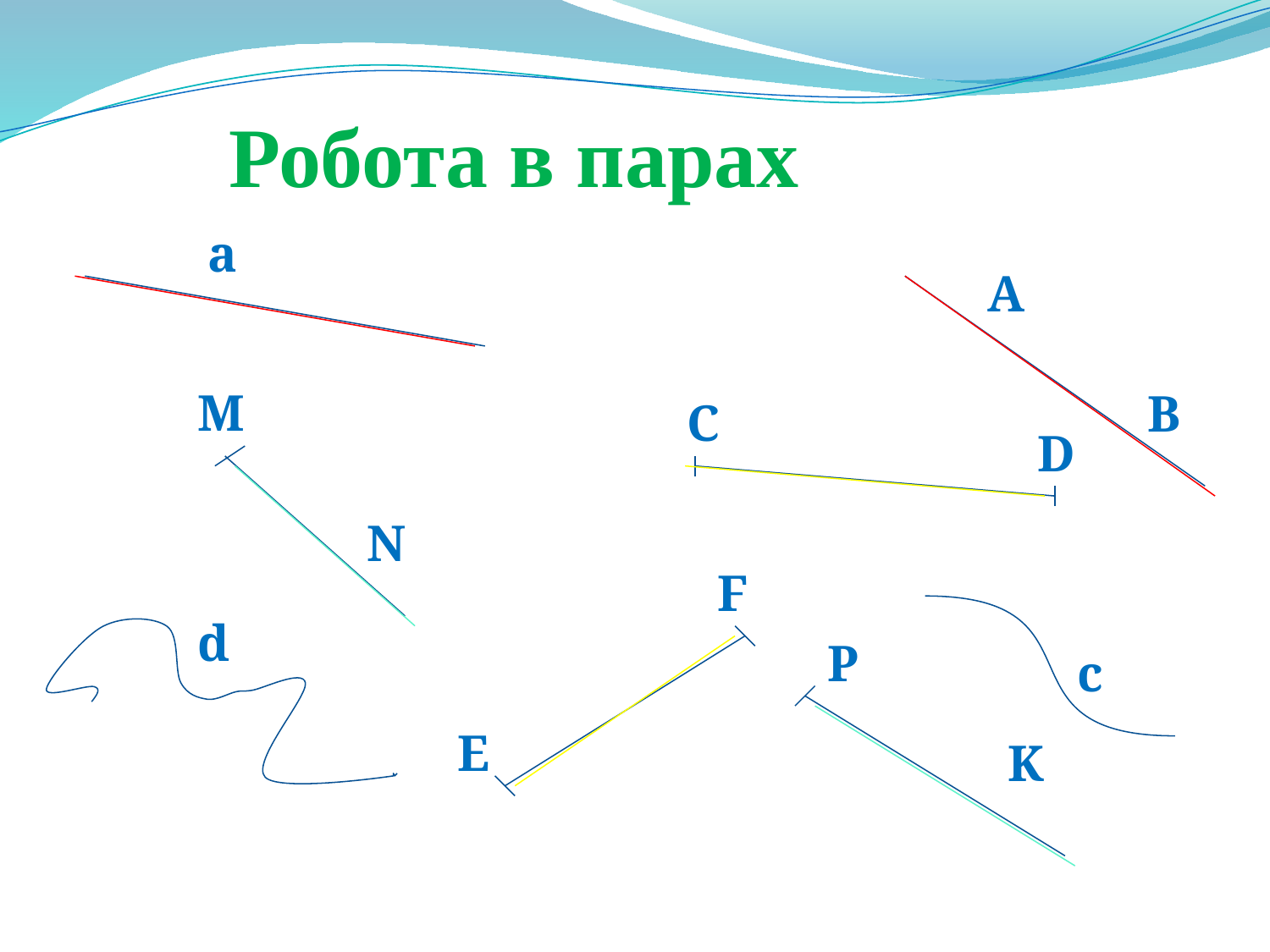

#
Робота в парах
а
А
 М
В
С
D
N
F
d

P
с
E
K